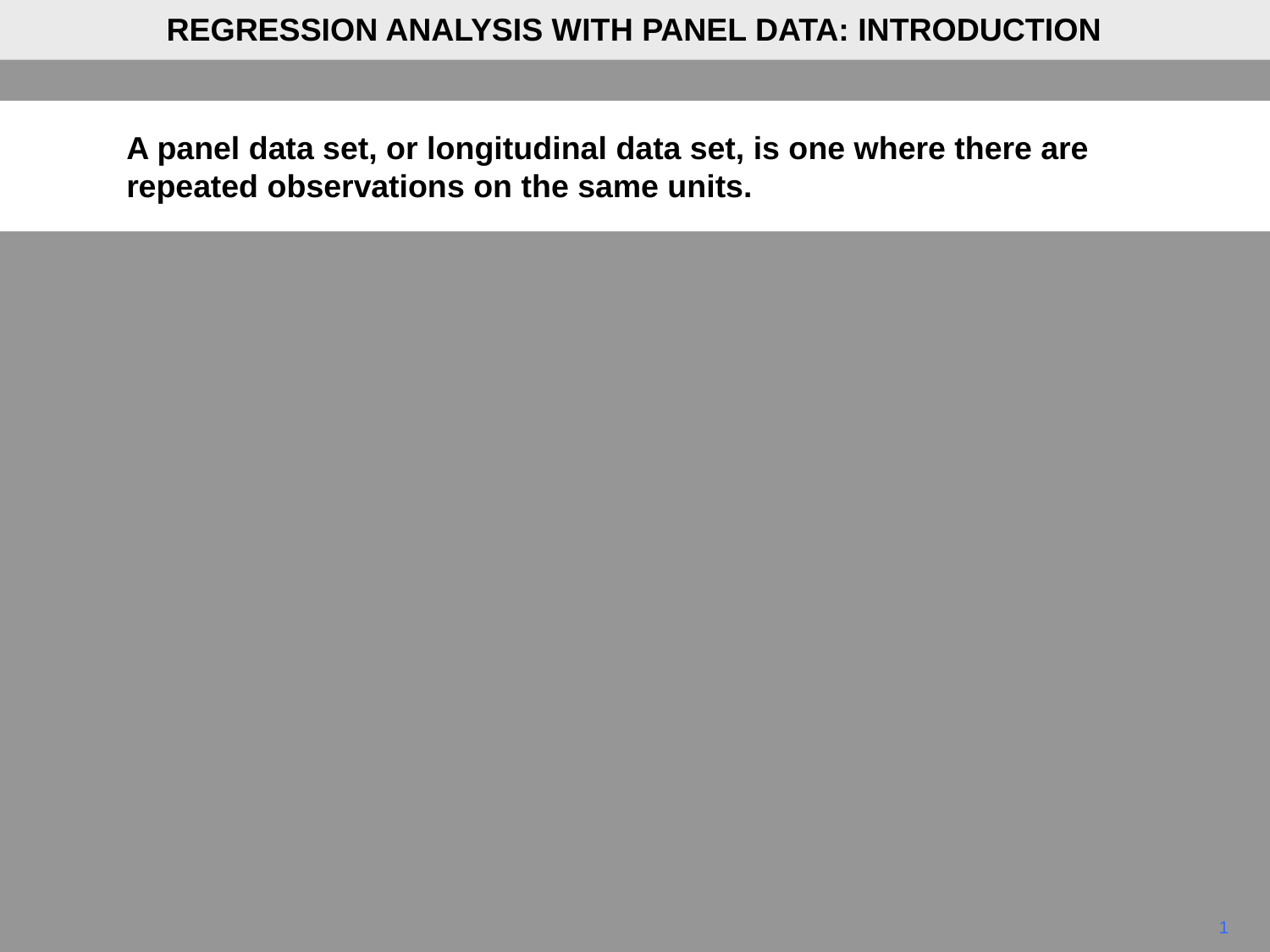

REGRESSION ANALYSIS WITH PANEL DATA: INTRODUCTION

A panel data set, or longitudinal data set, is one where there are repeated observations on the same units.

1